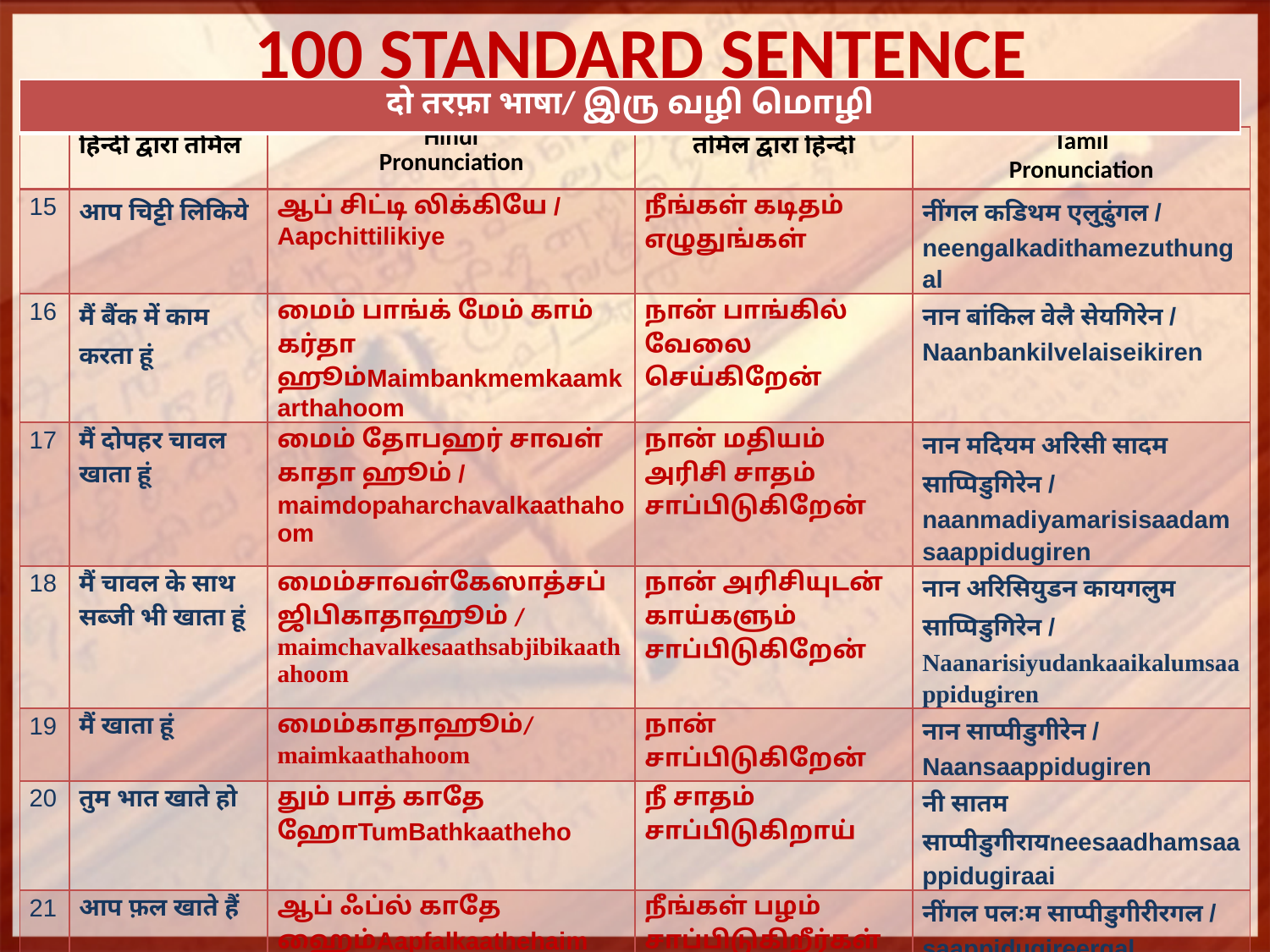

# 100 STANDARD SENTENCE
| दो तरफ़ा भाषा/ இரு வழி மொழி |
| --- |
|  | हिन्दी द्वारा तमिल | Hindi Pronunciation | तमिल द्वारा हिन्दी | Tamil Pronunciation |
| --- | --- | --- | --- | --- |
| 15 | आप चिट्टी लिकिये | ஆப் சிட்டி லிக்கியே / Aapchittilikiye | நீங்கள் கடிதம் எழுதுங்கள் | नींगल कडिथम एलुढ़ुंगल / neengalkadithamezuthungal |
| 16 | मैं बैंक में काम करता हूं | மைம் பாங்க் மேம் காம் கர்தா ஹூம்Maimbankmemkaamkarthahoom | நான் பாங்கில் வேலை செய்கிறேன் | नान बांकिल वेलै सेयगिरेन / Naanbankilvelaiseikiren |
| 17 | मैं दोपहर चावल खाता हूं | மைம் தோபஹர் சாவள் காதா ஹூம் / maimdopaharchavalkaathahoom | நான் மதியம் அரிசி சாதம் சாப்பிடுகிறேன் | नान मदियम अरिसी सादम साप्पिडुगिरेन / naanmadiyamarisisaadamsaappidugiren |
| 18 | मैं चावल के साथ सब्जी भी खाता हूं | மைம்சாவள்கேஸாத்சப்ஜிபிகாதாஹூம் / maimchavalkesaathsabjibikaathahoom | நான் அரிசியுடன் காய்களும் சாப்பிடுகிறேன் | नान अरिसियुडन कायगलुम साप्पिडुगिरेन / Naanarisiyudankaaikalumsaappidugiren |
| 19 | मैं खाता हूं | மைம்காதாஹூம்/ maimkaathahoom | நான் சாப்பிடுகிறேன் | नान साप्पीडुगीरेन / Naansaappidugiren |
| 20 | तुम भात खाते हो | தும் பாத் காதே ஹோTumBathkaatheho | நீ சாதம் சாப்பிடுகிறாய் | नी सातम साप्पीडुगीरायneesaadhamsaappidugiraai |
| 21 | आप फ़ल खाते हैं | ஆப் ஃப்ல் காதே ஹைம்Aapfalkaathehaim | நீங்கள் பழம் சாப்பிடுகிறீர்கள் | नींगल पलःम साप्पीडुगीरीरगल / saappidugireergal |